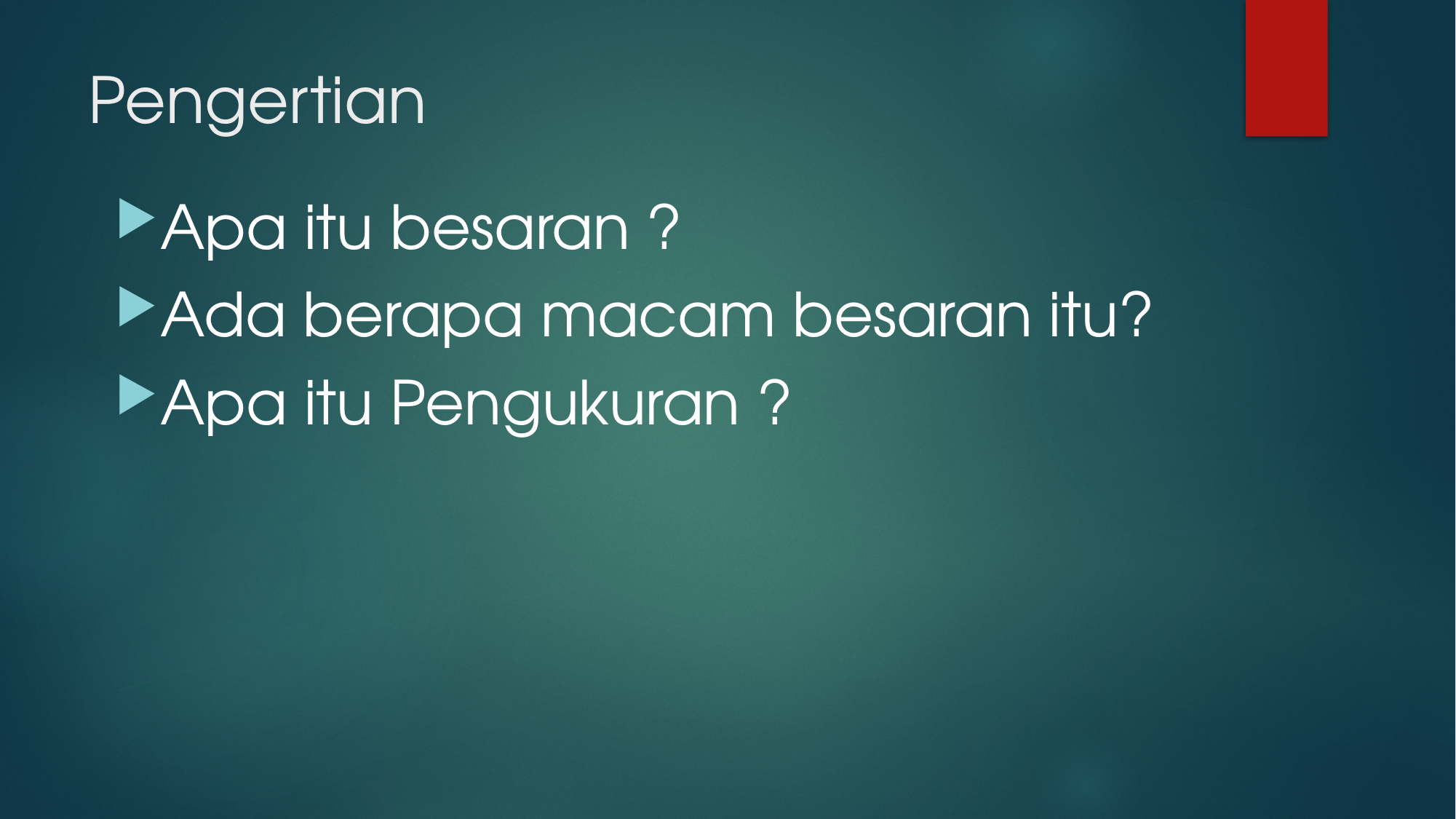

# Pengertian
Apa itu besaran ?
Ada berapa macam besaran itu?
Apa itu Pengukuran ?